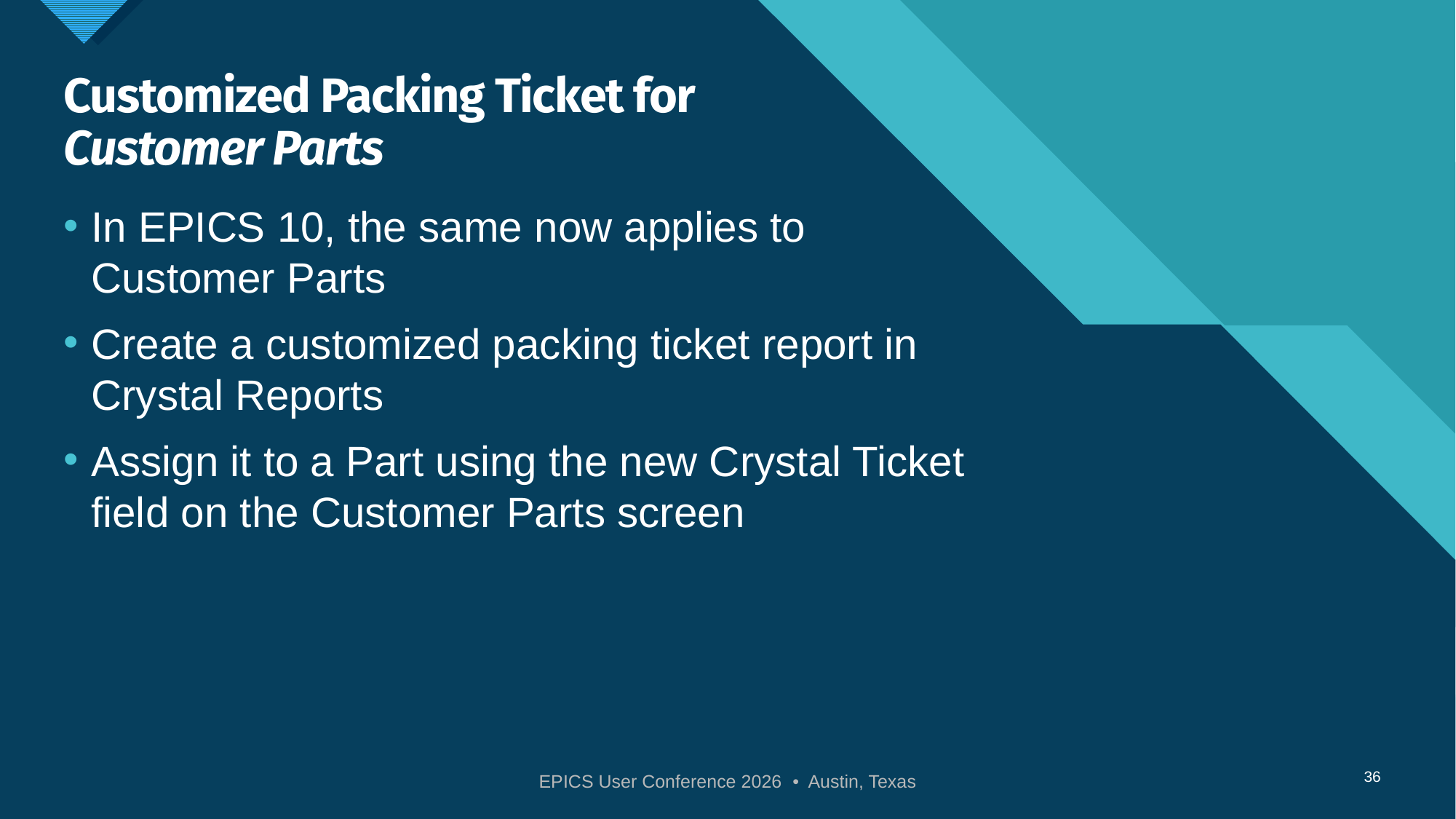

# Customized Packing Ticket for Customer Parts
In EPICS 10, the same now applies to Customer Parts
Create a customized packing ticket report in Crystal Reports
Assign it to a Part using the new Crystal Ticket field on the Customer Parts screen
36
EPICS User Conference 2026  •  Austin, Texas